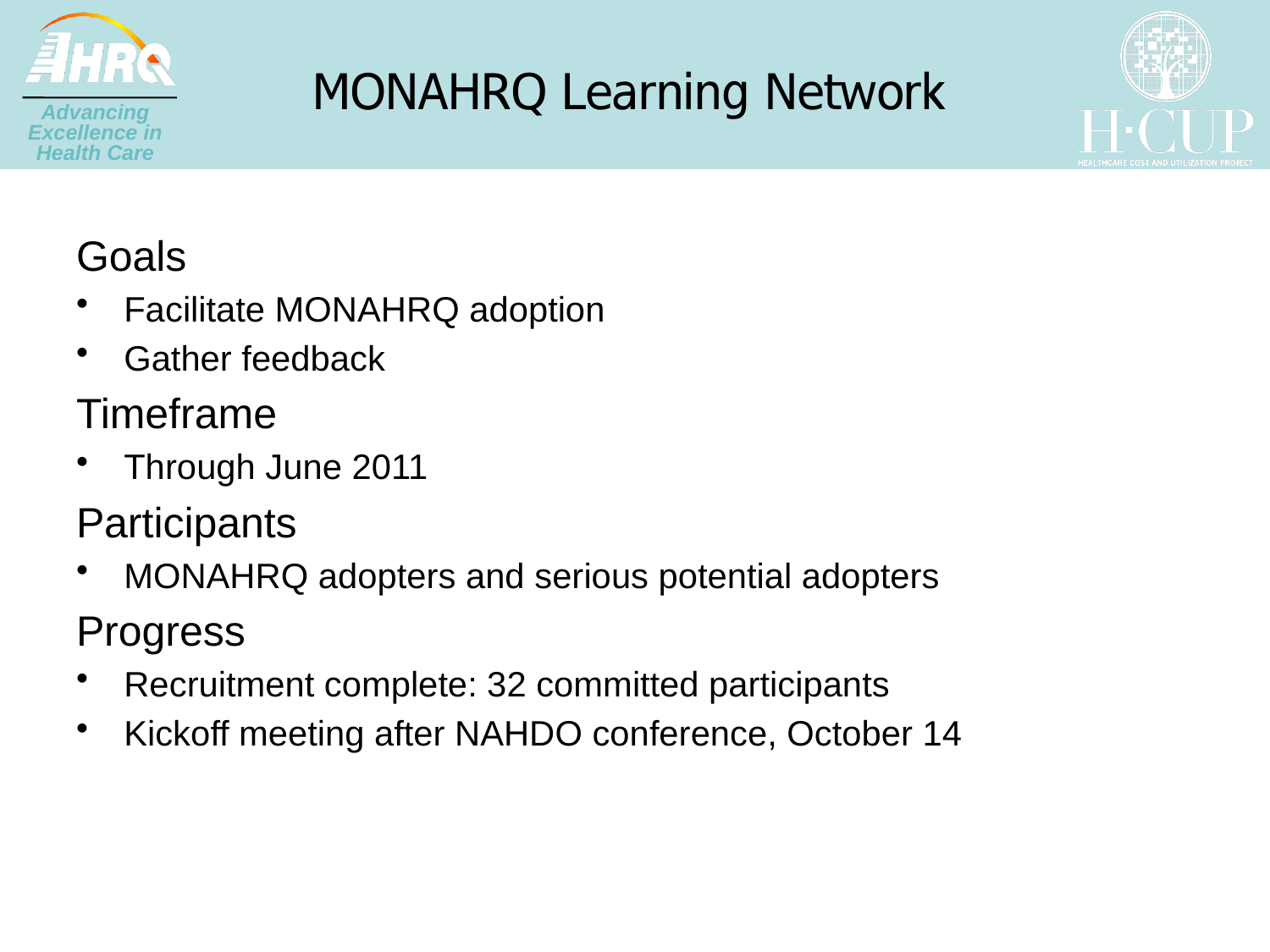

# MONAHRQ Learning Network
Goals
Facilitate MONAHRQ adoption
Gather feedback
Timeframe
Through June 2011
Participants
MONAHRQ adopters and serious potential adopters
Progress
Recruitment complete: 32 committed participants
Kickoff meeting after NAHDO conference, October 14